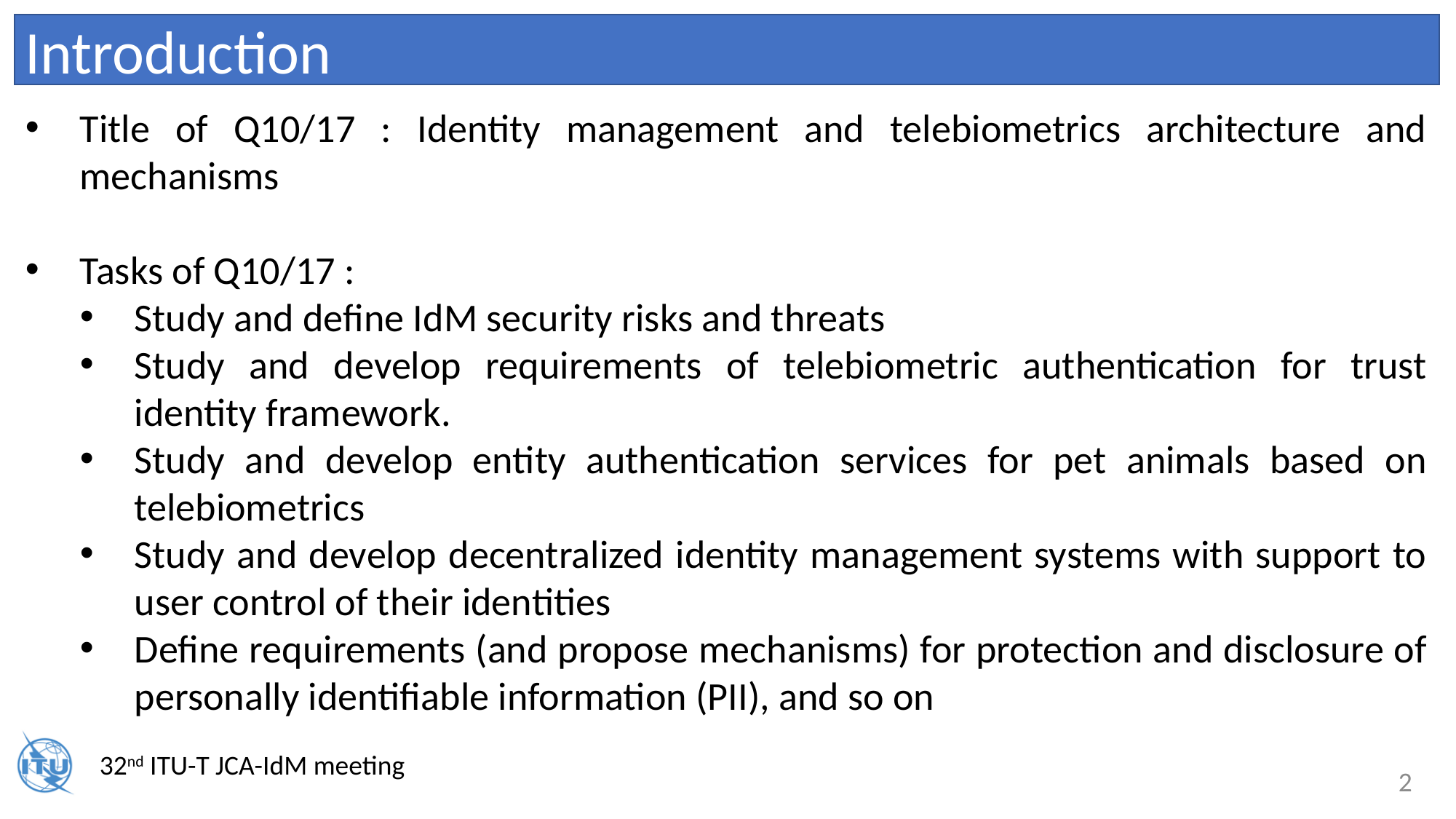

Introduction
Title of Q10/17 : Identity management and telebiometrics architecture and mechanisms

Tasks of Q10/17 :
Study and define IdM security risks and threats
Study and develop requirements of telebiometric authentication for trust identity framework.
Study and develop entity authentication services for pet animals based on telebiometrics
Study and develop decentralized identity management systems with support to user control of their identities
Define requirements (and propose mechanisms) for protection and disclosure of personally identifiable information (PII), and so on
2